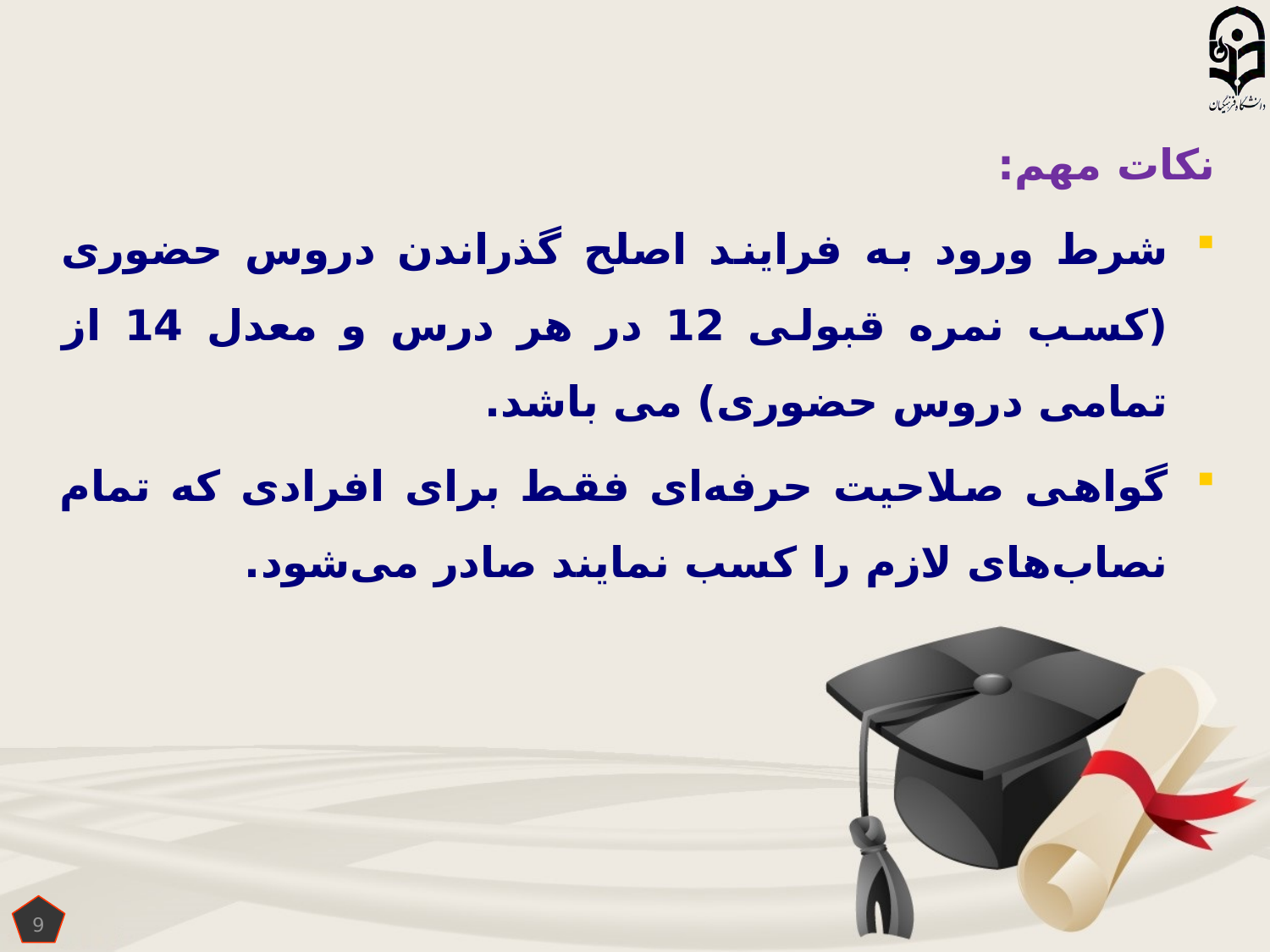

نکات مهم:
شرط ورود به فرایند اصلح گذراندن دروس حضوری (کسب نمره قبولی 12 در هر درس و معدل 14 از تمامی دروس حضوری) می باشد.
گواهی صلاحیت حرفه‌­ای فقط برای افرادی که تمام نصاب‌های لازم را کسب نمایند صادر می‌شود.